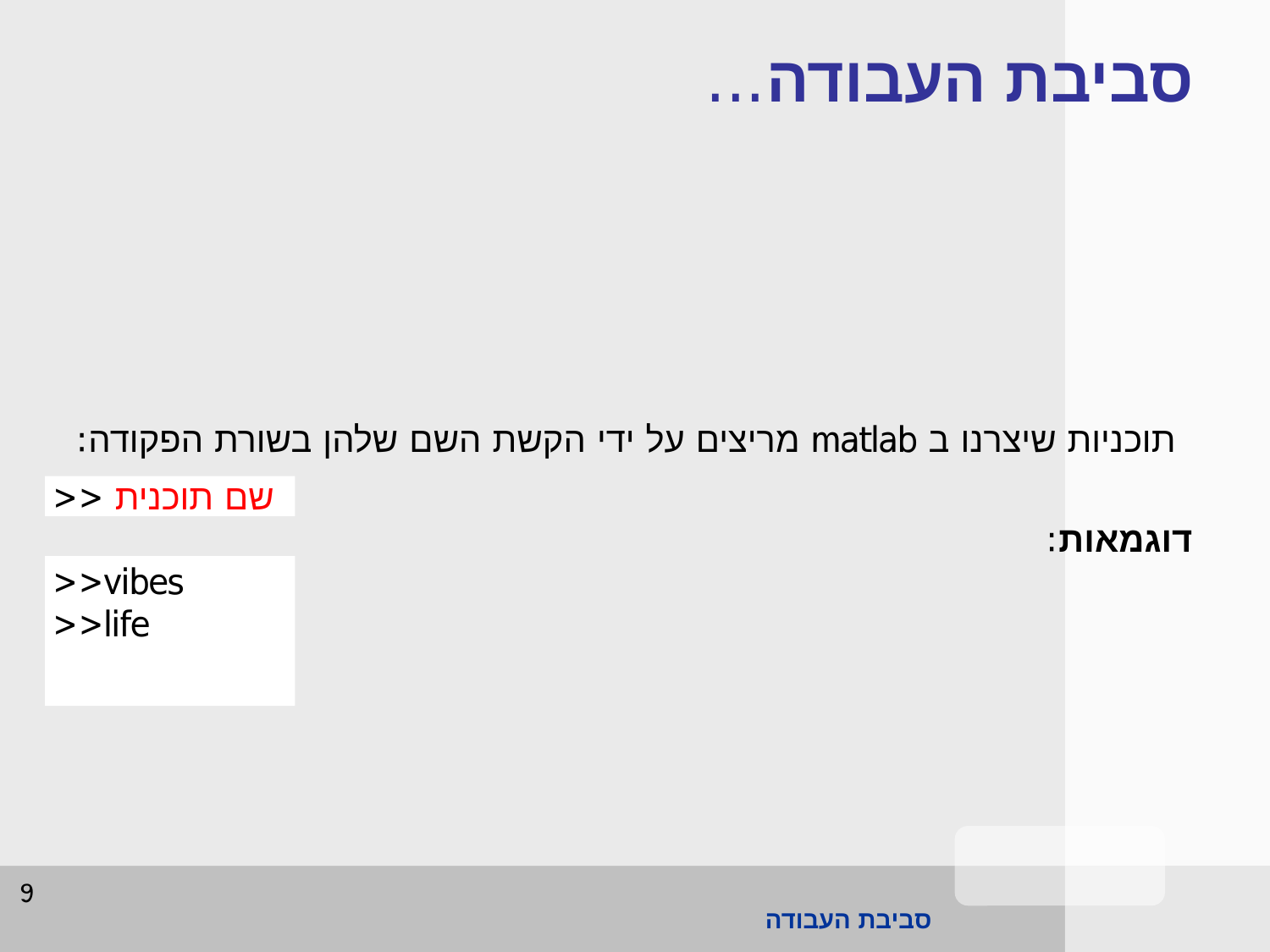

סביבת העבודה...
תוכניות שיצרנו ב matlab מריצים על ידי הקשת השם שלהן בשורת הפקודה:

>> שם תוכנית
דוגמאות:
>>vibes
>>life

9
סביבת העבודה